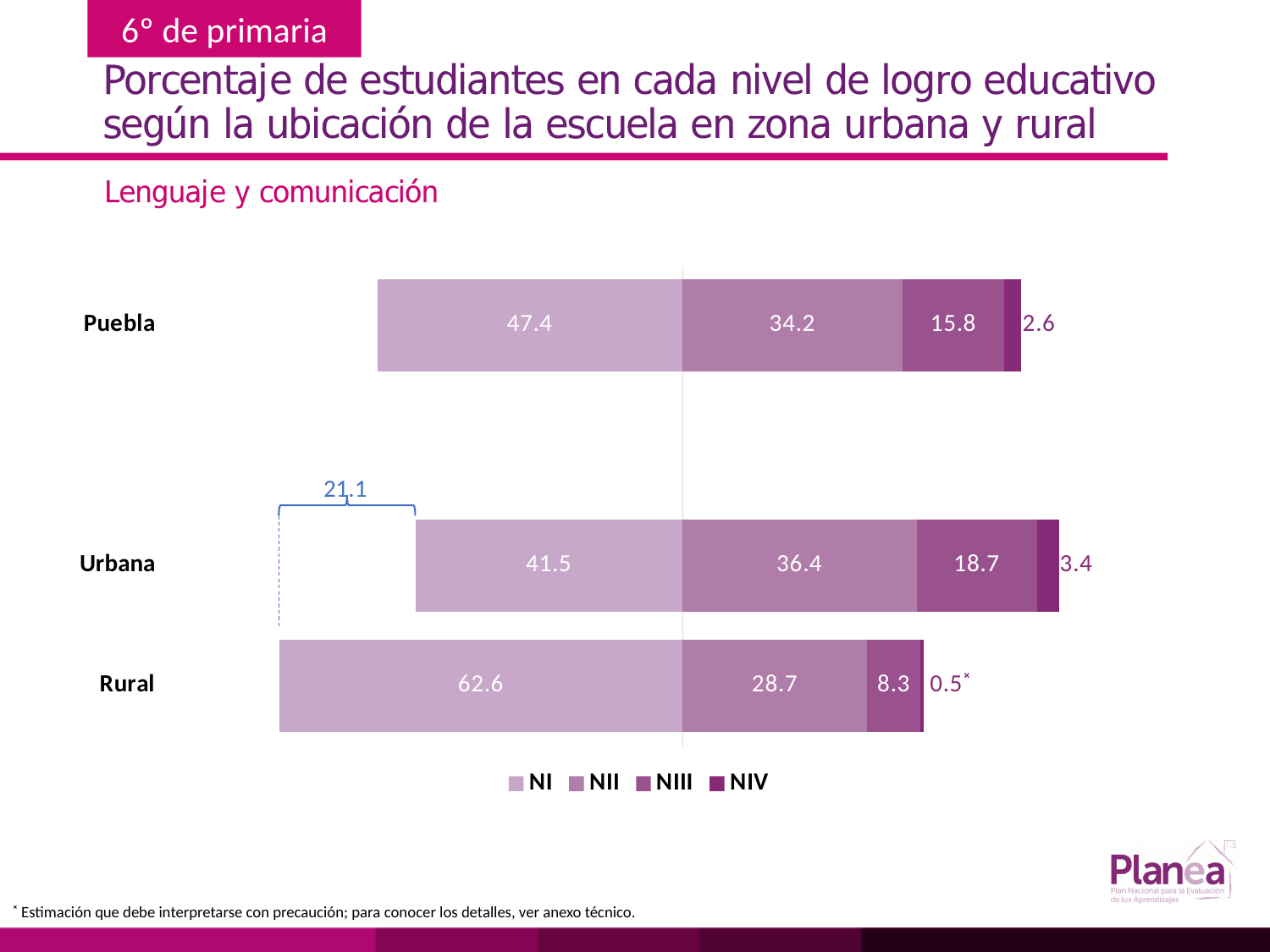

# Porcentaje de estudiantes en cada nivel de logro educativo según la ubicación de la escuela en zona urbana y rural

Lenguaje y comunicación

### Chart

| Category |  |  |  |  |
|---|---|---|---|---|
| Rural | -62.6 | 28.7 | 8.3 | 0.5 |
| Urbana | -41.5 | 36.4 | 18.7 | 3.4 |
|  | None | None | None | None |
| Puebla | -47.4 | 34.2 | 15.8 | 2.6 |
21.1
˟ Estimación que debe interpretarse con precaución; para conocer los detalles, ver anexo técnico.